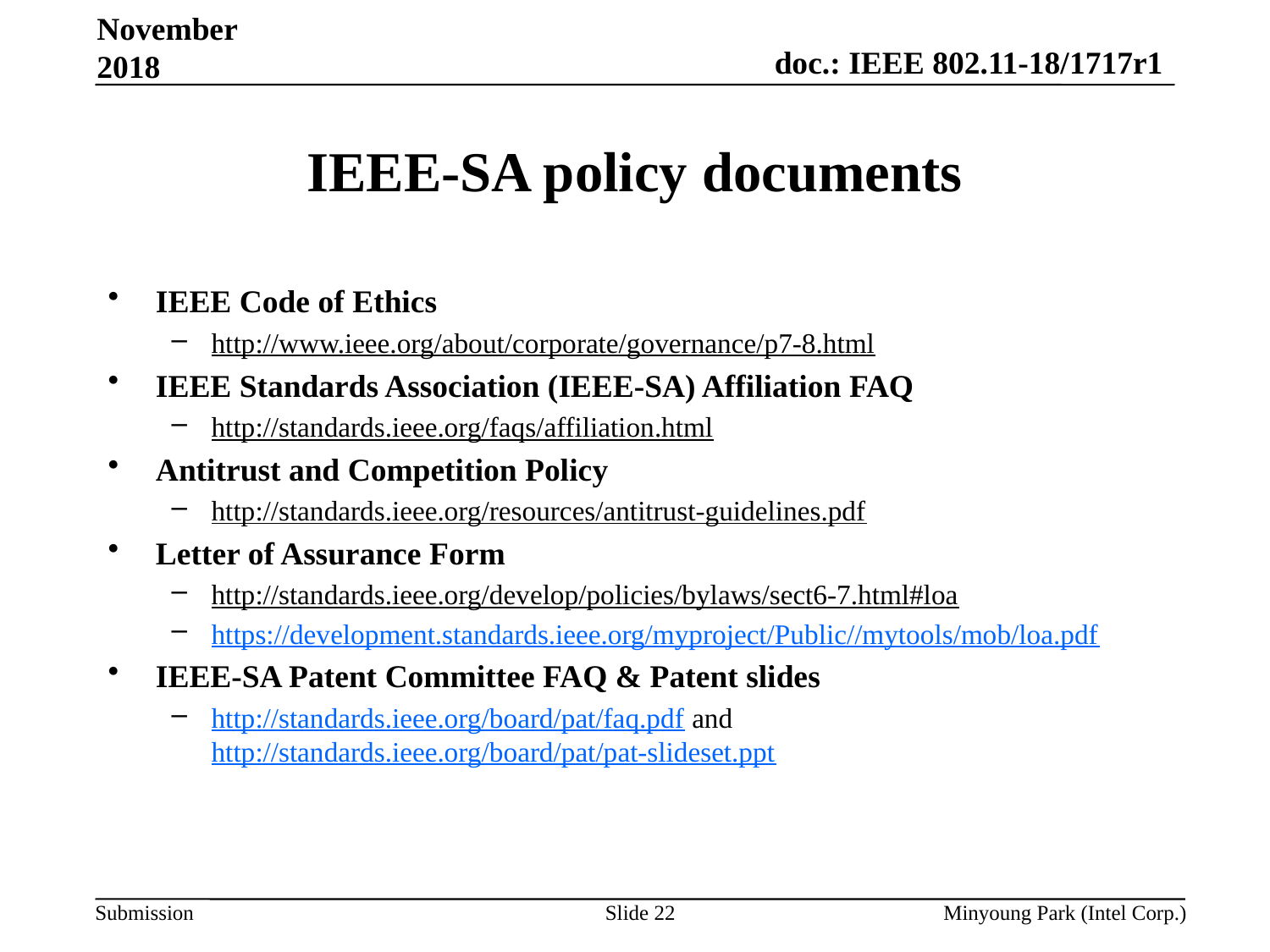

November 2018
# IEEE-SA policy documents
IEEE Code of Ethics
http://www.ieee.org/about/corporate/governance/p7-8.html
IEEE Standards Association (IEEE-SA) Affiliation FAQ
http://standards.ieee.org/faqs/affiliation.html
Antitrust and Competition Policy
http://standards.ieee.org/resources/antitrust-guidelines.pdf
Letter of Assurance Form
http://standards.ieee.org/develop/policies/bylaws/sect6-7.html#loa
https://development.standards.ieee.org/myproject/Public//mytools/mob/loa.pdf
IEEE-SA Patent Committee FAQ & Patent slides
http://standards.ieee.org/board/pat/faq.pdf and http://standards.ieee.org/board/pat/pat-slideset.ppt

Slide 22
Minyoung Park (Intel Corp.)